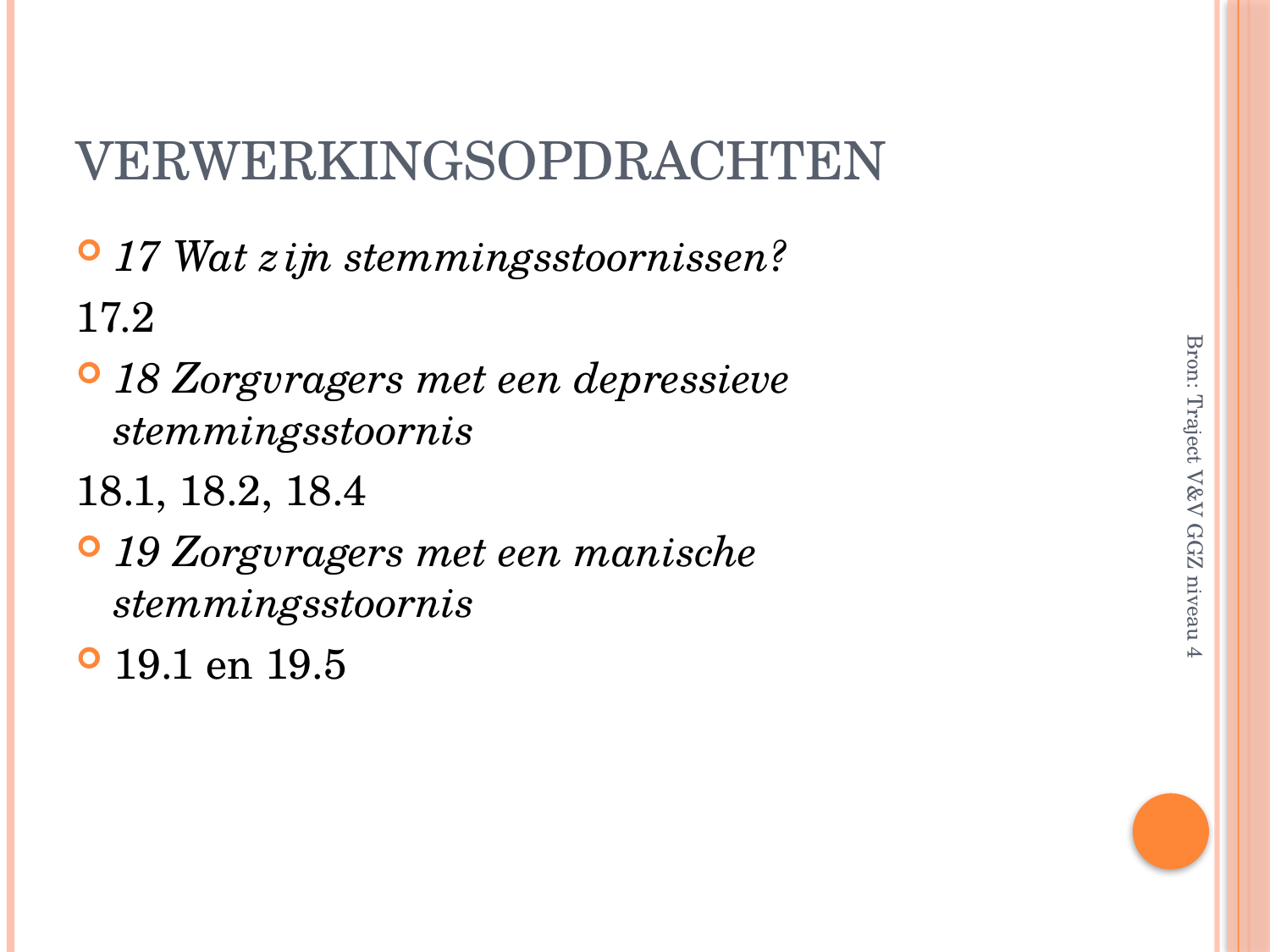

# Verwerkingsopdrachten
17 Wat zijn stemmingsstoornissen?
17.2
18 Zorgvragers met een depressieve stemmingsstoornis
18.1, 18.2, 18.4
19 Zorgvragers met een manische stemmingsstoornis
19.1 en 19.5

Bron: Traject V&V GGZ niveau 4